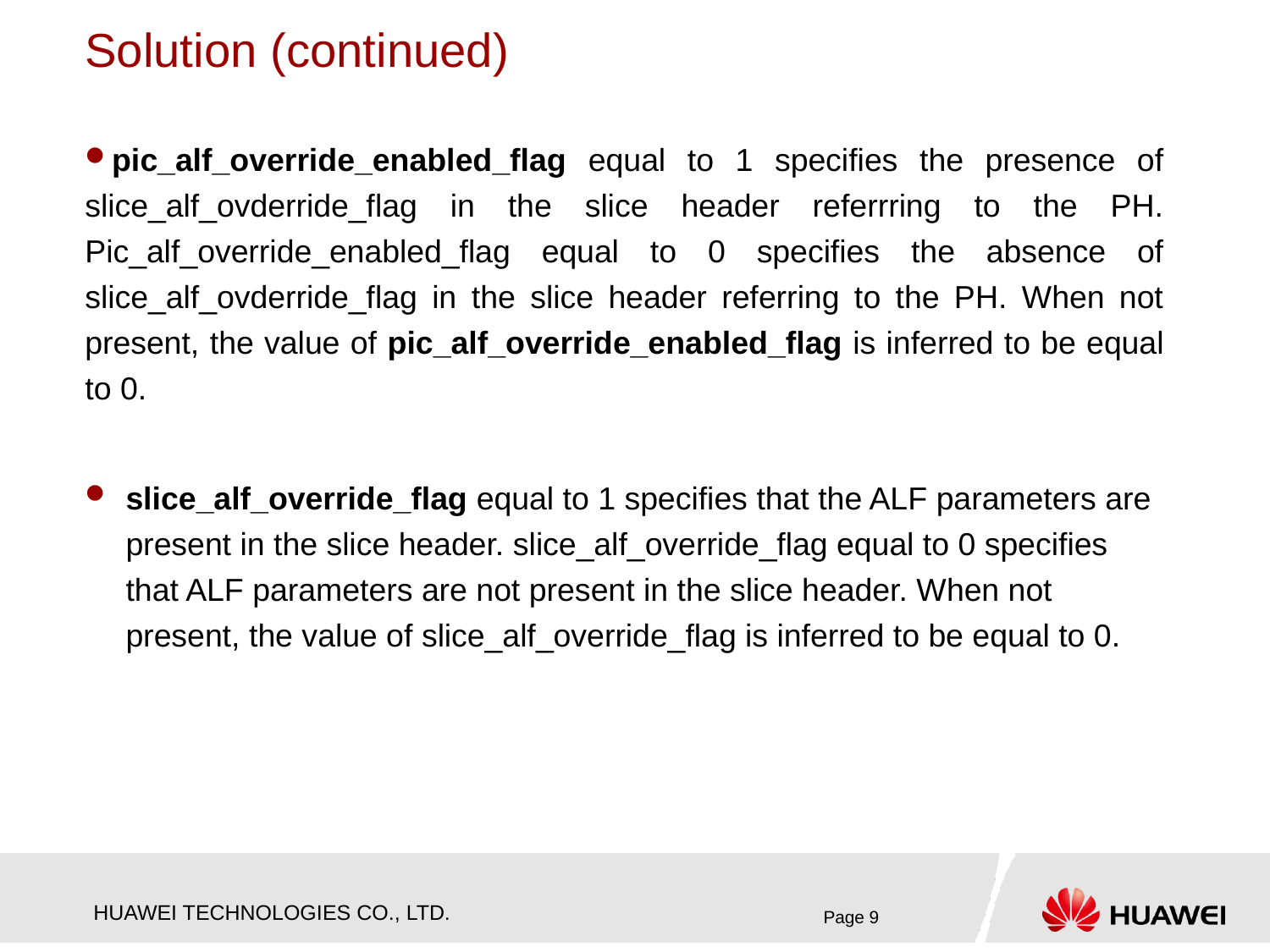

# Solution (continued)
pic_alf_override_enabled_flag equal to 1 specifies the presence of slice_alf_ovderride_flag in the slice header referrring to the PH. Pic_alf_override_enabled_flag equal to 0 specifies the absence of slice_alf_ovderride_flag in the slice header referring to the PH. When not present, the value of pic_alf_override_enabled_flag is inferred to be equal to 0.

slice_alf_override_flag equal to 1 specifies that the ALF parameters are present in the slice header. slice_alf_override_flag equal to 0 specifies that ALF parameters are not present in the slice header. When not present, the value of slice_alf_override_flag is inferred to be equal to 0.

Page 9